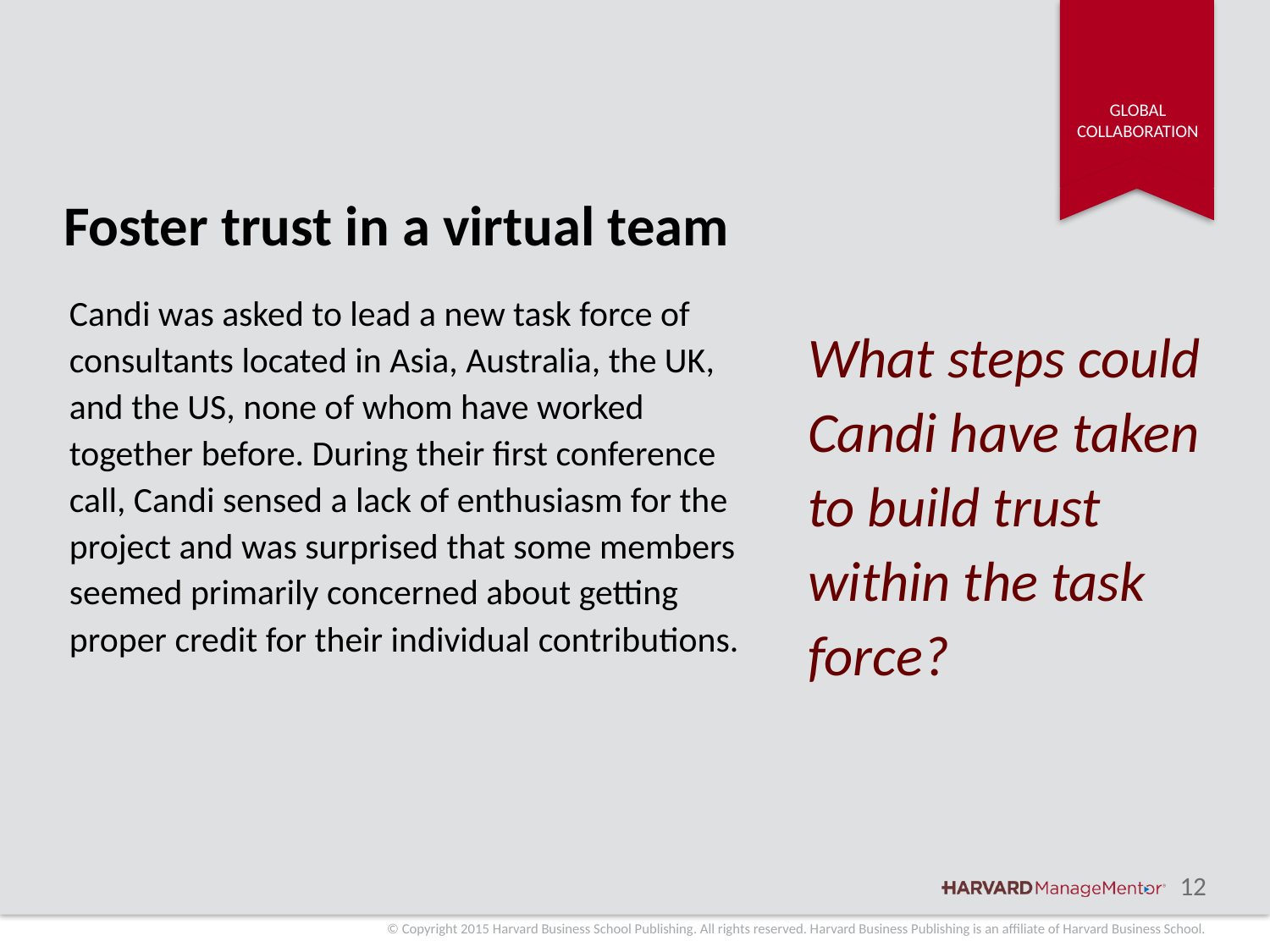

# Foster trust in a virtual team
What steps could Candi have taken to build trust within the task force?

Candi was asked to lead a new task force of consultants located in Asia, Australia, the UK, and the US, none of whom have worked together before. During their first conference call, Candi sensed a lack of enthusiasm for the project and was surprised that some members seemed primarily concerned about getting proper credit for their individual contributions.